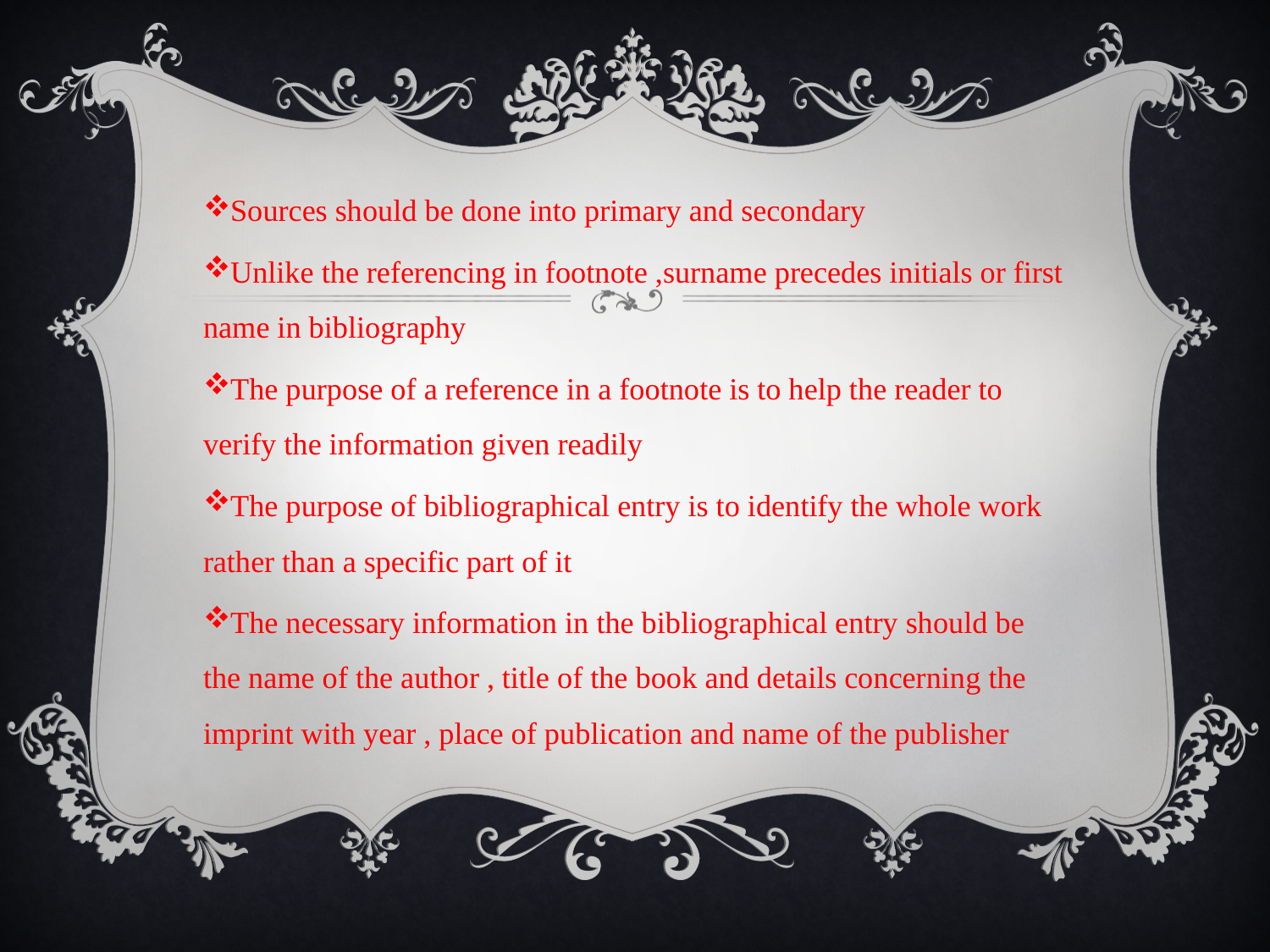

Sources should be done into primary and secondary
Unlike the referencing in footnote ,surname precedes initials or first name in bibliography
The purpose of a reference in a footnote is to help the reader to verify the information given readily
The purpose of bibliographical entry is to identify the whole work rather than a specific part of it
The necessary information in the bibliographical entry should be the name of the author , title of the book and details concerning the imprint with year , place of publication and name of the publisher